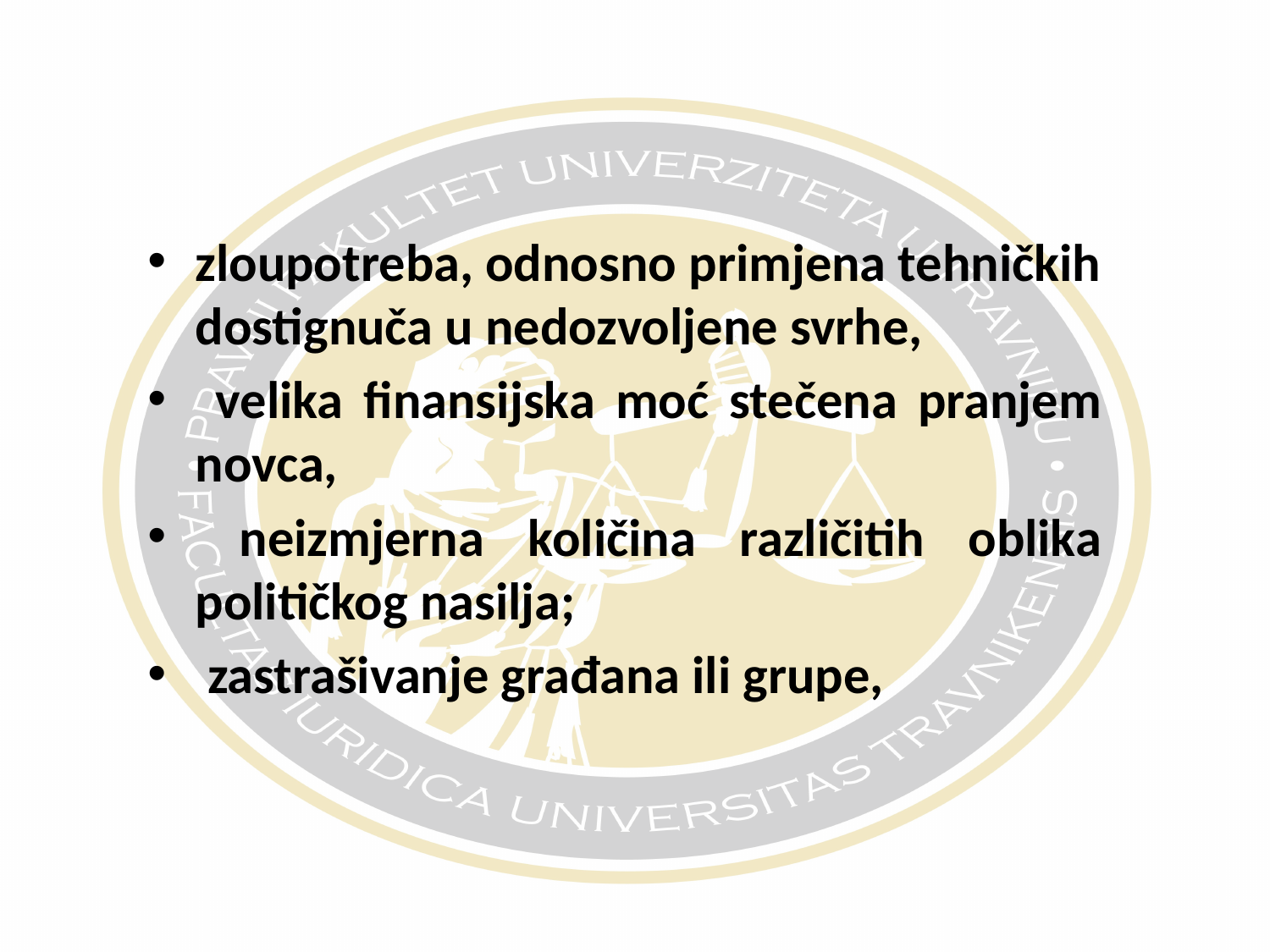

#
zloupotreba, odnosno primjena tehničkih dostignuča u nedozvoljene svrhe,
 velika finansijska moć stečena pranjem novca,
 neizmjerna količina različitih oblika političkog nasilja;
 zastrašivanje građana ili grupe,